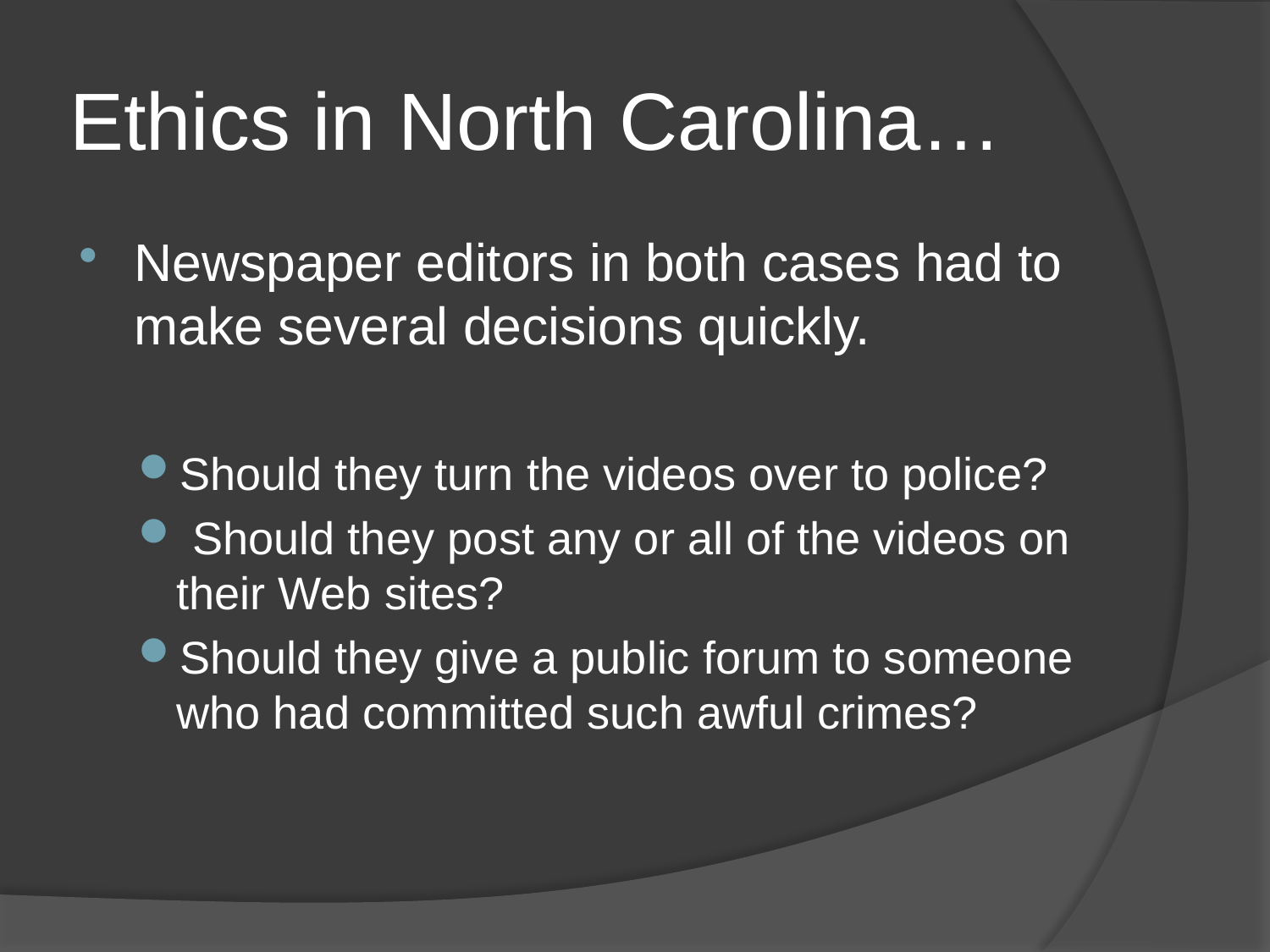

# Ethics in North Carolina…
Newspaper editors in both cases had to make several decisions quickly.

Should they turn the videos over to police?
 Should they post any or all of the videos on their Web sites?
Should they give a public forum to someone who had committed such awful crimes?